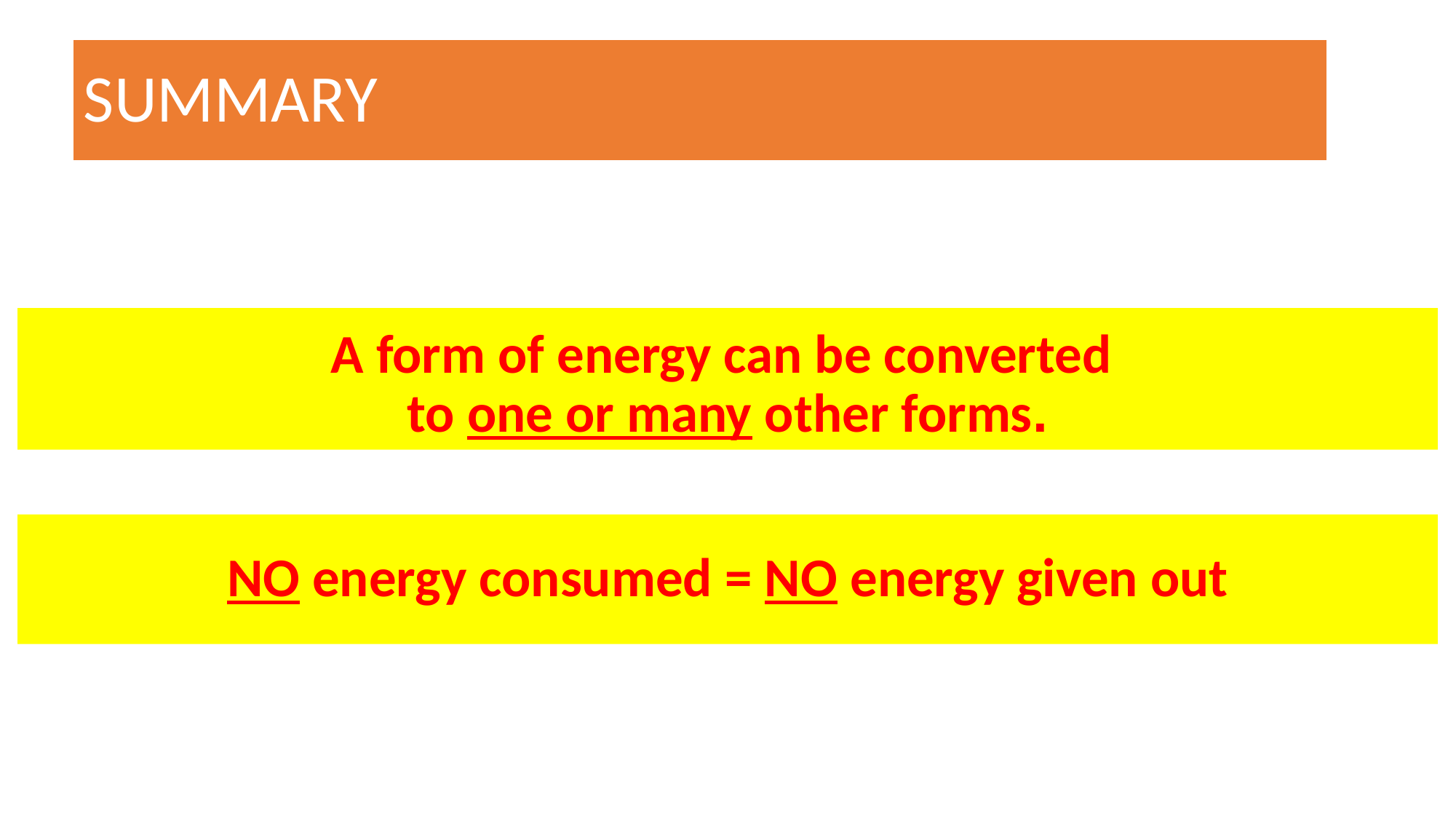

SUMMARY
#
A form of energy can be converted
to one or many other forms.
NO energy consumed = NO energy given out